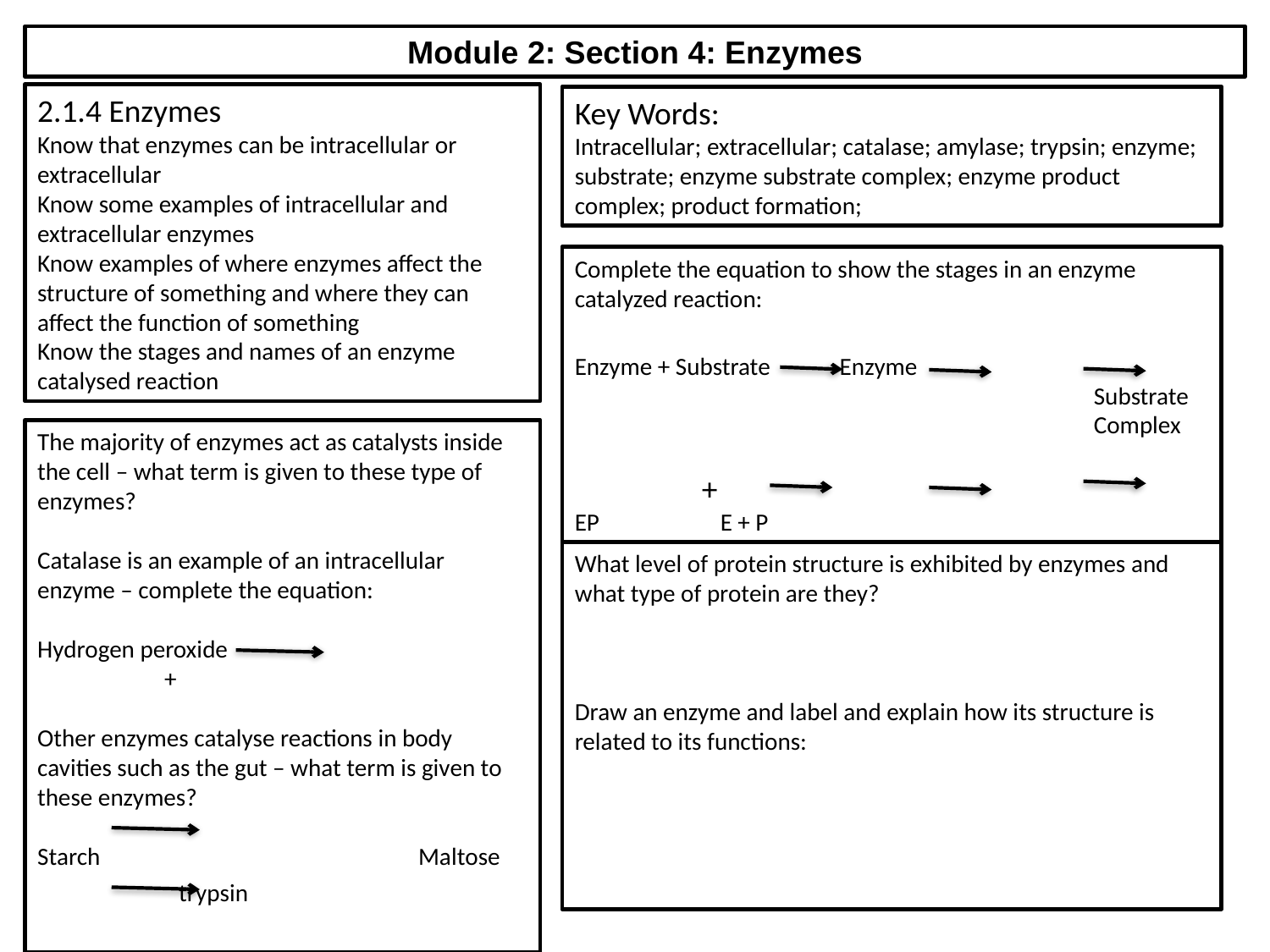

Module 2: Section 4: Enzymes
2.1.4 Enzymes
Know that enzymes can be intracellular or extracellular
Know some examples of intracellular and extracellular enzymes
Know examples of where enzymes affect the structure of something and where they can affect the function of something
Know the stages and names of an enzyme catalysed reaction
Key Words:
Intracellular; extracellular; catalase; amylase; trypsin; enzyme; substrate; enzyme substrate complex; enzyme product complex; product formation;
Complete the equation to show the stages in an enzyme catalyzed reaction:

Enzyme + Substrate	  Enzyme
				  Substrate
				  Complex

	+		                                 EP                      E + P
The majority of enzymes act as catalysts inside the cell – what term is given to these type of enzymes?

Catalase is an example of an intracellular enzyme – complete the equation:

Hydrogen peroxide			+

Other enzymes catalyse reactions in body cavities such as the gut – what term is given to these enzymes?

Starch			Maltose
	  trypsin

What level of protein structure is exhibited by enzymes and what type of protein are they?

Draw an enzyme and label and explain how its structure is related to its functions: